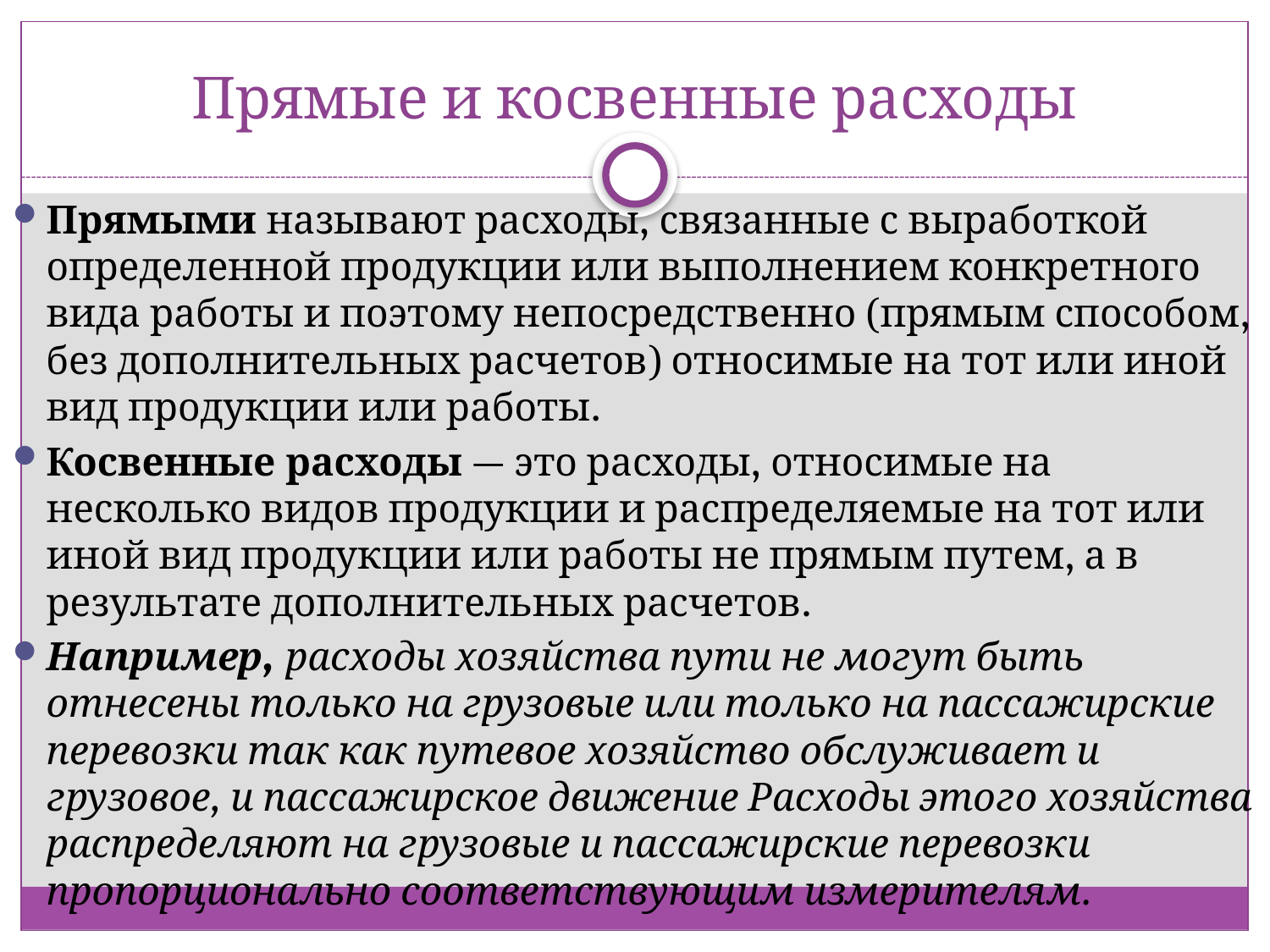

# Прямые и косвенные расходы
Прямыми называют расходы, связанные с выработкой определенной продукции или выполнением конкретного вида работы и поэтому непосредственно (прямым способом, без дополнительных расчетов) относимые на тот или иной вид продукции или работы.
Косвенные расходы — это расходы, относимые на несколько видов продукции и распределяемые на тот или иной вид продукции или работы не прямым путем, а в результате дополнительных расчетов.
Например, расходы хозяйства пути не могут быть отнесены только на грузовые или только на пассажирские перевозки так как путевое хозяйство обслуживает и грузовое, и пассажирское движение Расходы этого хозяйства распределяют на грузовые и пассажирские перевозки пропорционально соответствующим измерителям.